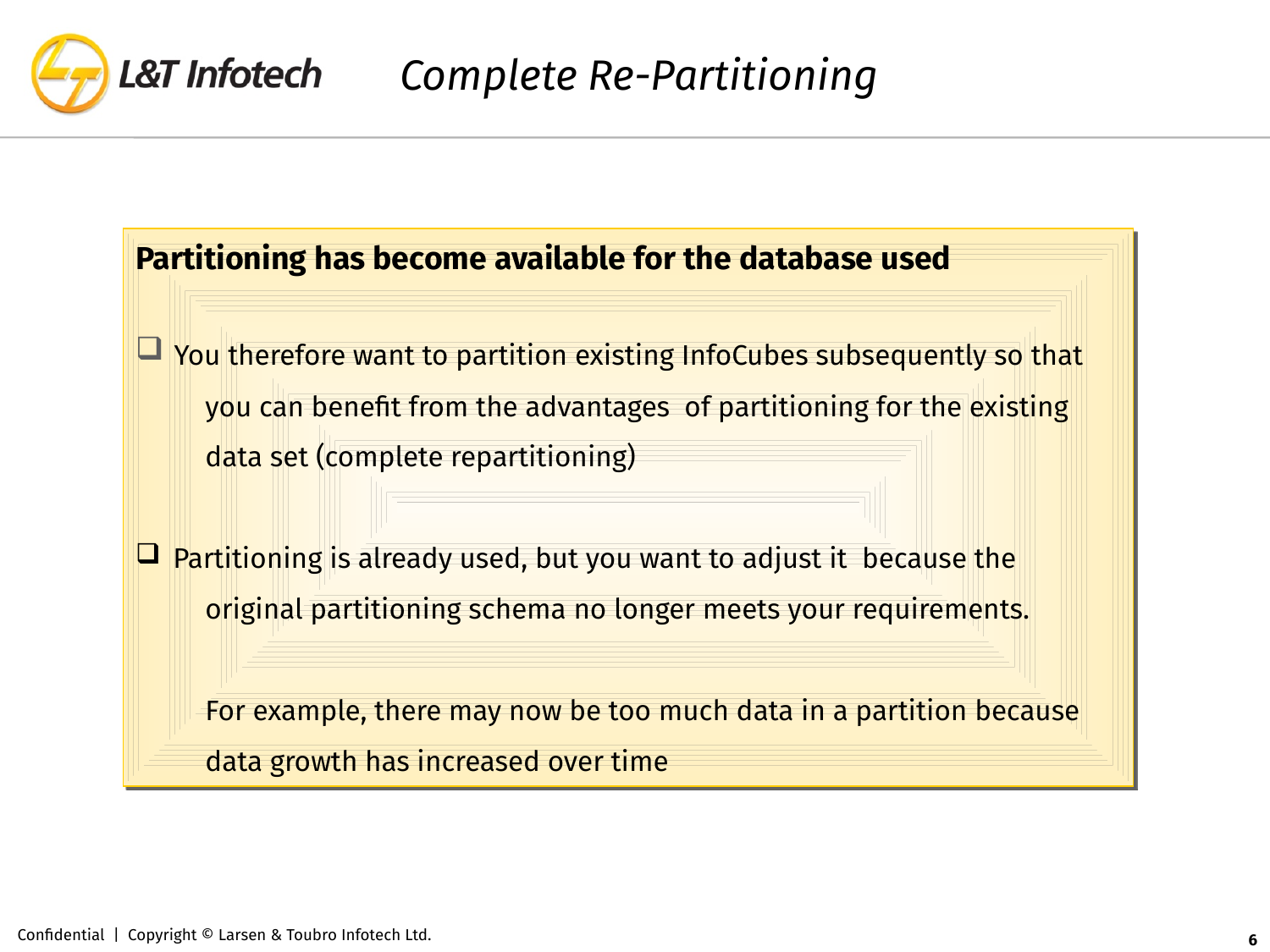

# Complete Re-Partitioning
Partitioning has become available for the database used

 You therefore want to partition existing InfoCubes subsequently so that you can benefit from the advantages  of partitioning for the existing data set (complete repartitioning)

 Partitioning is already used, but you want to adjust it  because the original partitioning schema no longer meets your requirements.
For example, there may now be too much data in a partition because data growth has increased over time
Confidential  |  Copyright © Larsen & Toubro Infotech Ltd.
6